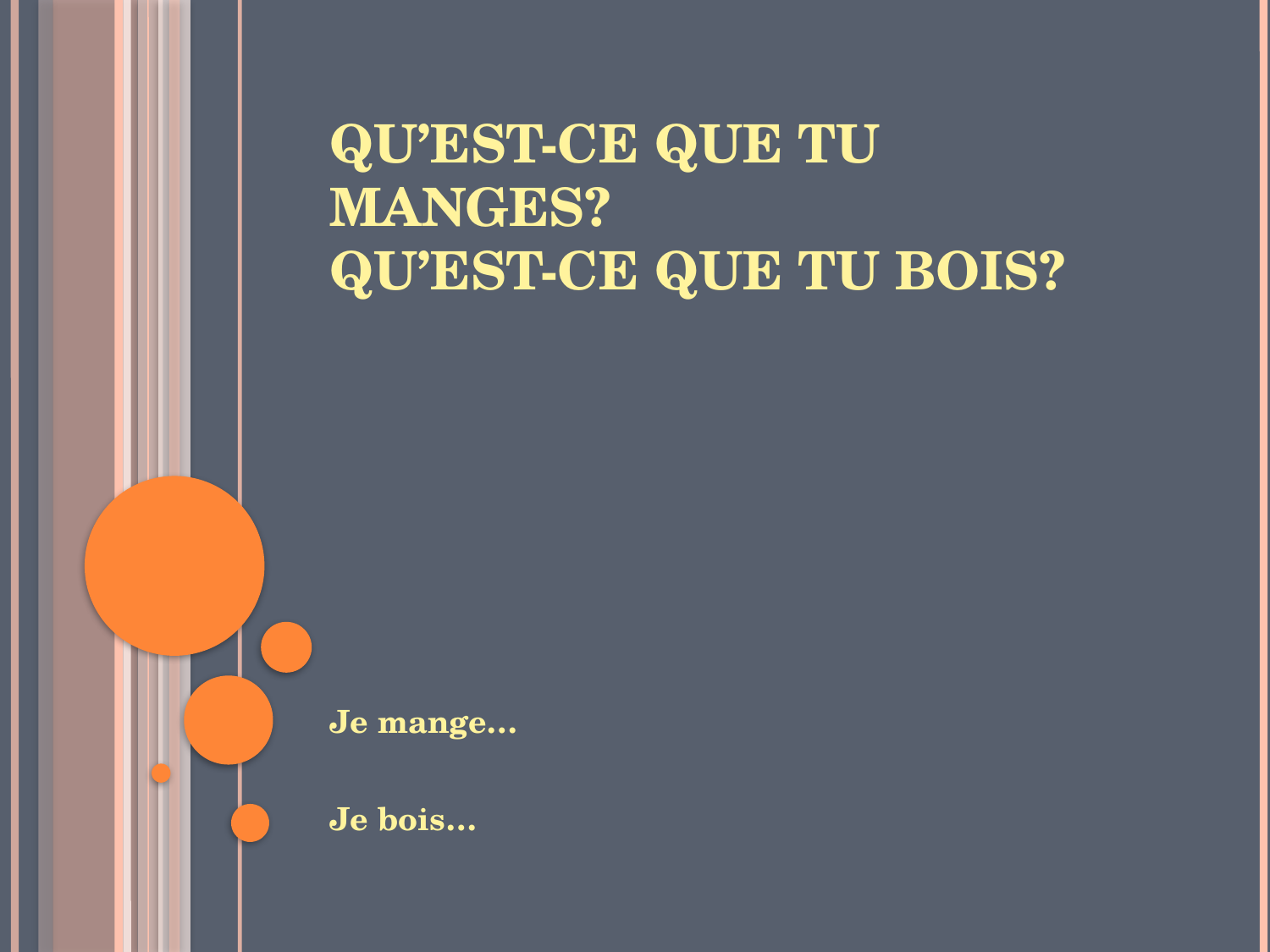

# Qu’est-ce que tu manges? Qu’est-ce que tu bois?
Je mange…

Je bois…